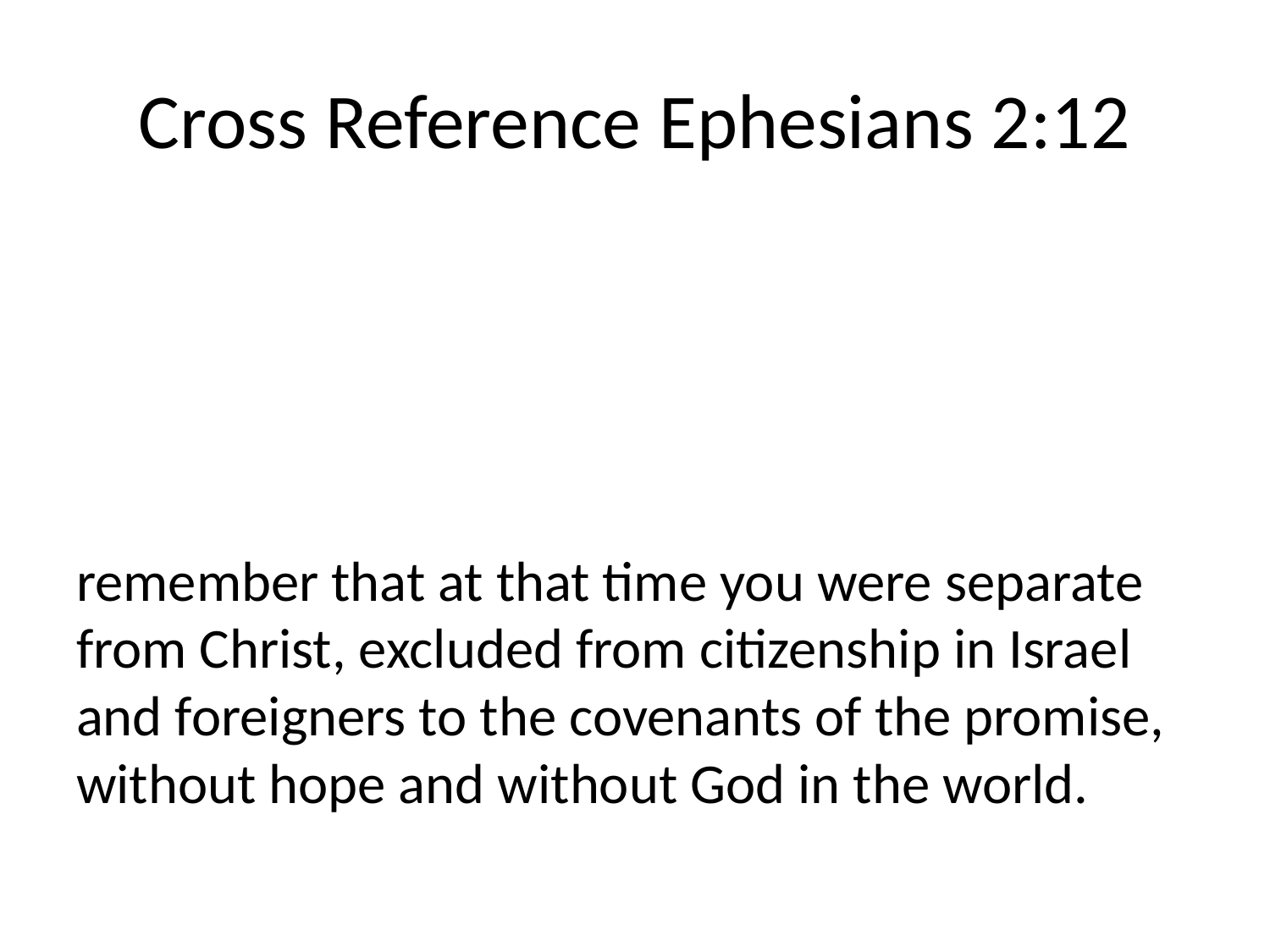

# Cross Reference Ephesians 2:12

remember that at that time you were separate from Christ, excluded from citizenship in Israel and foreigners to the covenants of the promise, without hope and without God in the world.